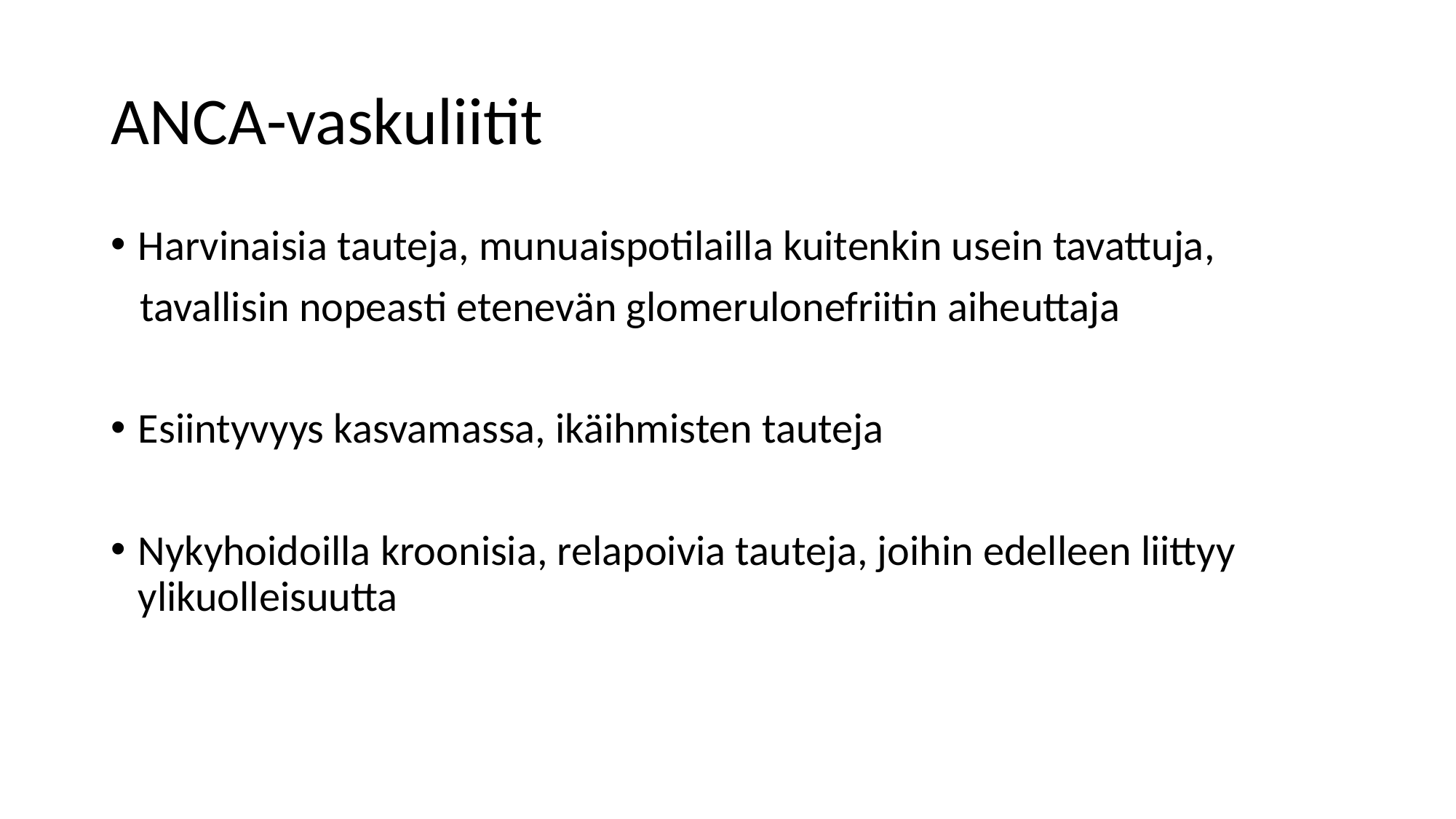

# ANCA-vaskuliitit
Harvinaisia tauteja, munuaispotilailla kuitenkin usein tavattuja,
   tavallisin nopeasti etenevän glomerulonefriitin aiheuttaja

Esiintyvyys kasvamassa, ikäihmisten tauteja

Nykyhoidoilla kroonisia, relapoivia tauteja, joihin edelleen liittyy ylikuolleisuutta